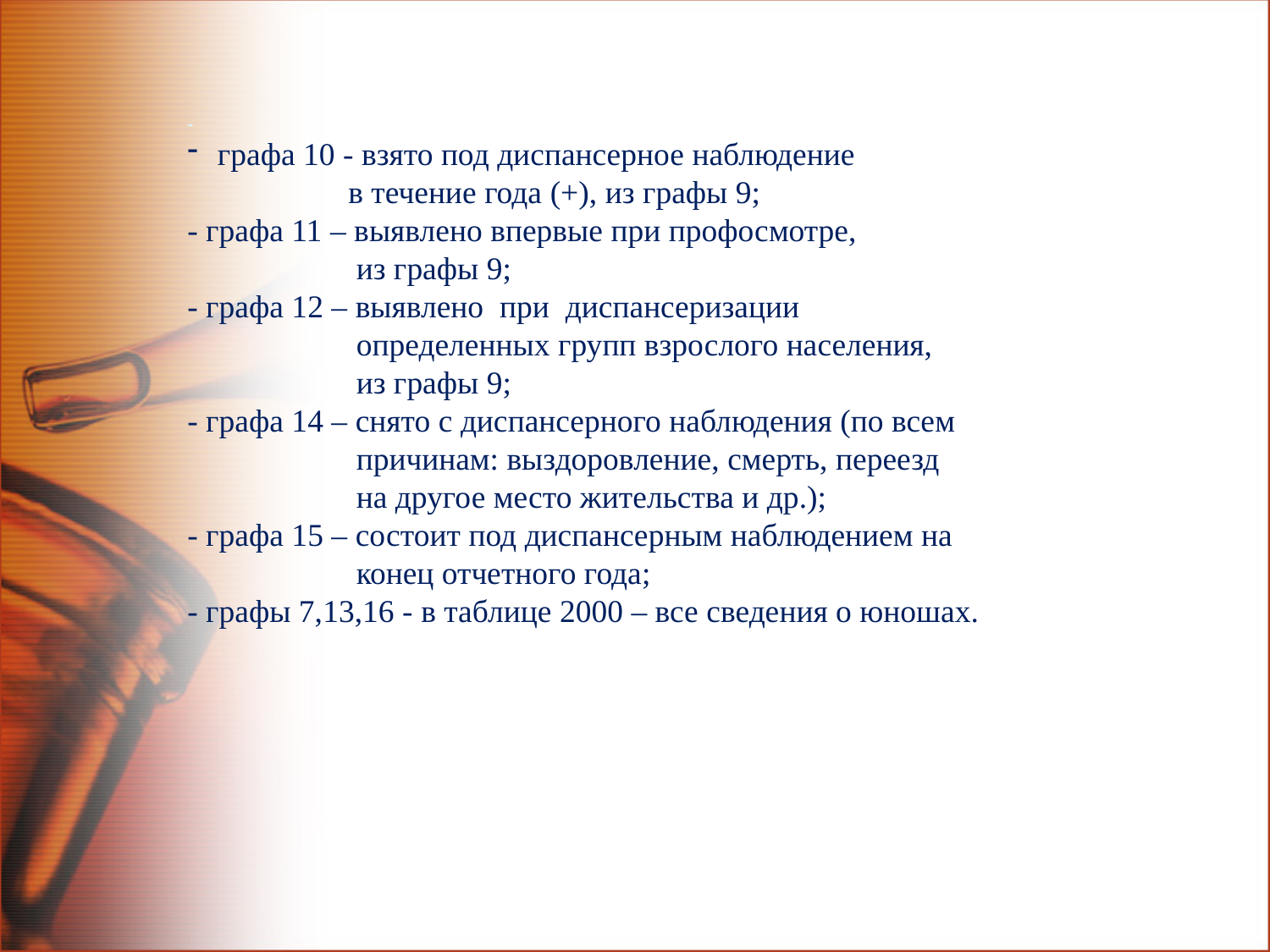

-
графа 10 - взято под диспансерное наблюдение
                    в течение года (+), из графы 9;
- графа 11 – выявлено впервые при профосмотре,
                     из графы 9;
- графа 12 – выявлено  при  диспансеризации
                     определенных групп взрослого населения,
                     из графы 9;
- графа 14 – снято с диспансерного наблюдения (по всем
                     причинам: выздоровление, смерть, переезд
                     на другое место жительства и др.);
- графа 15 – состоит под диспансерным наблюдением на
                     конец отчетного года;
- графы 7,13,16 - в таблице 2000 – все сведения о юношах.